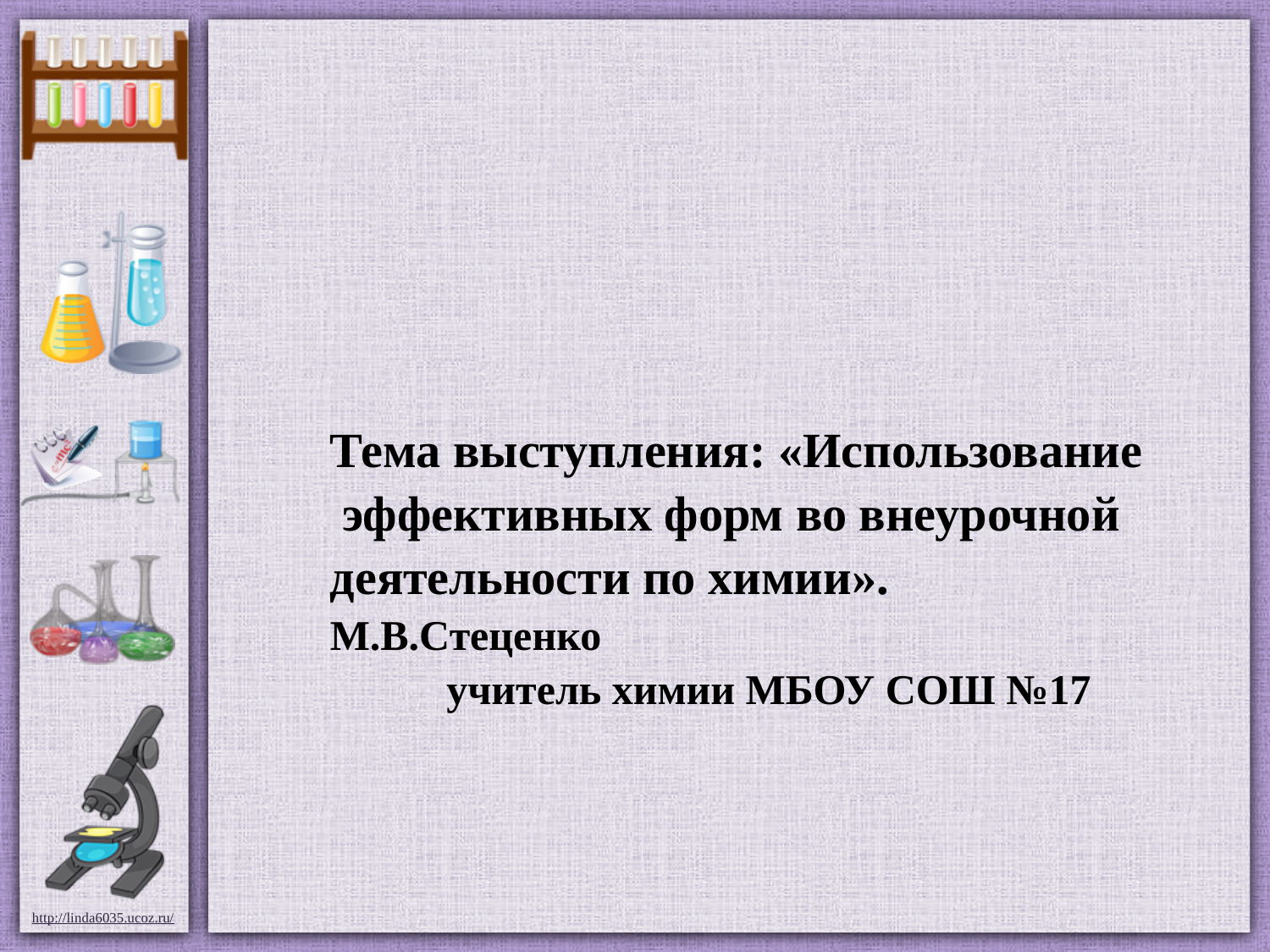

Тема выступления: «Использование      эффективных форм во внеурочной деятельности по химии».            М.В.Стеценко                                                                    учитель химии МБОУ СОШ №17